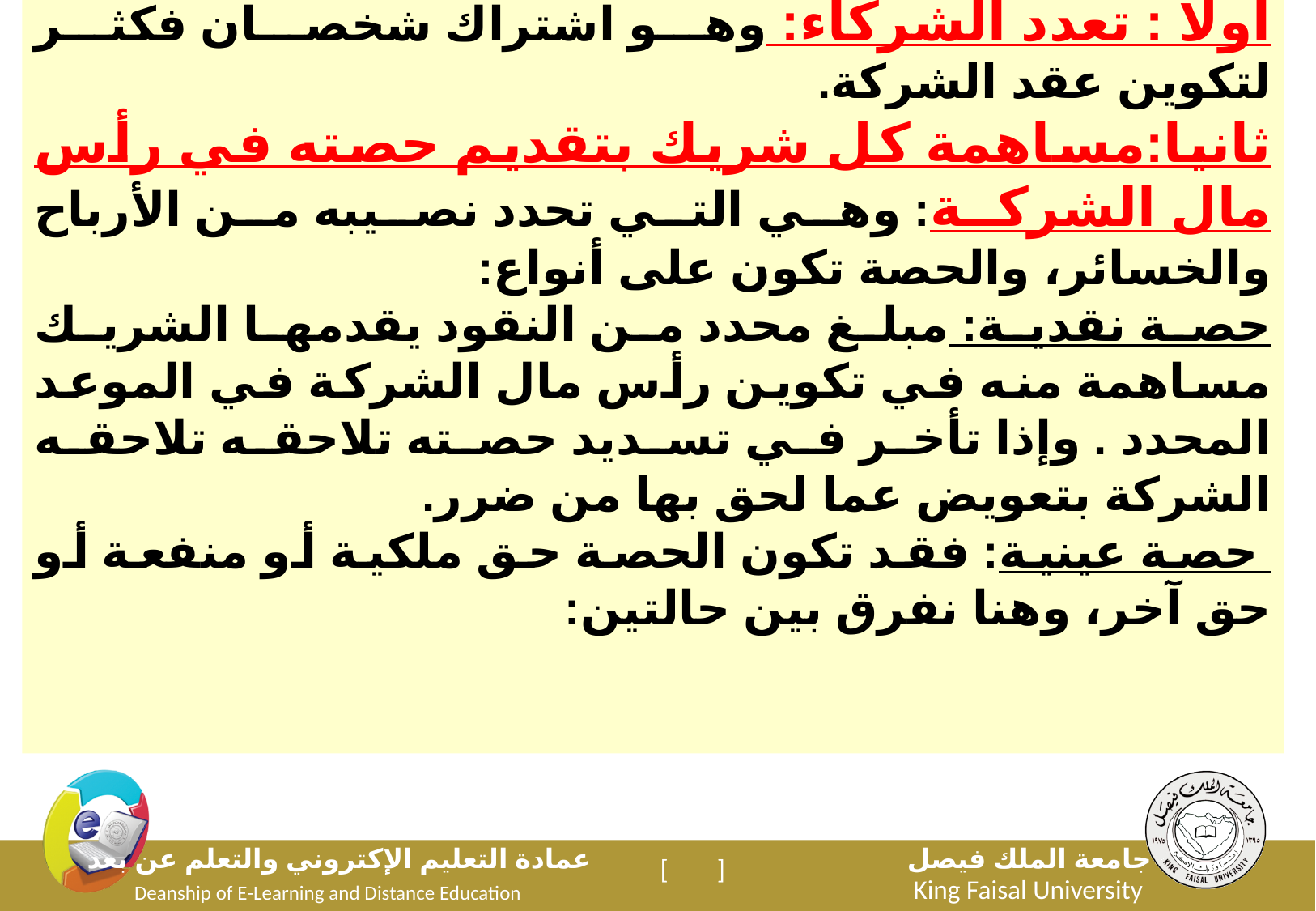

أولا : تعدد الشركاء: وهو اشتراك شخصان فكثر لتكوين عقد الشركة.
ثانيا:مساهمة كل شريك بتقديم حصته في رأس مال الشركة: وهي التي تحدد نصيبه من الأرباح والخسائر، والحصة تكون على أنواع:
حصة نقدية: مبلغ محدد من النقود يقدمها الشريك مساهمة منه في تكوين رأس مال الشركة في الموعد المحدد . وإذا تأخر في تسديد حصته تلاحقه تلاحقه الشركة بتعويض عما لحق بها من ضرر.
 حصة عينية: فقد تكون الحصة حق ملكية أو منفعة أو حق آخر، وهنا نفرق بين حالتين: